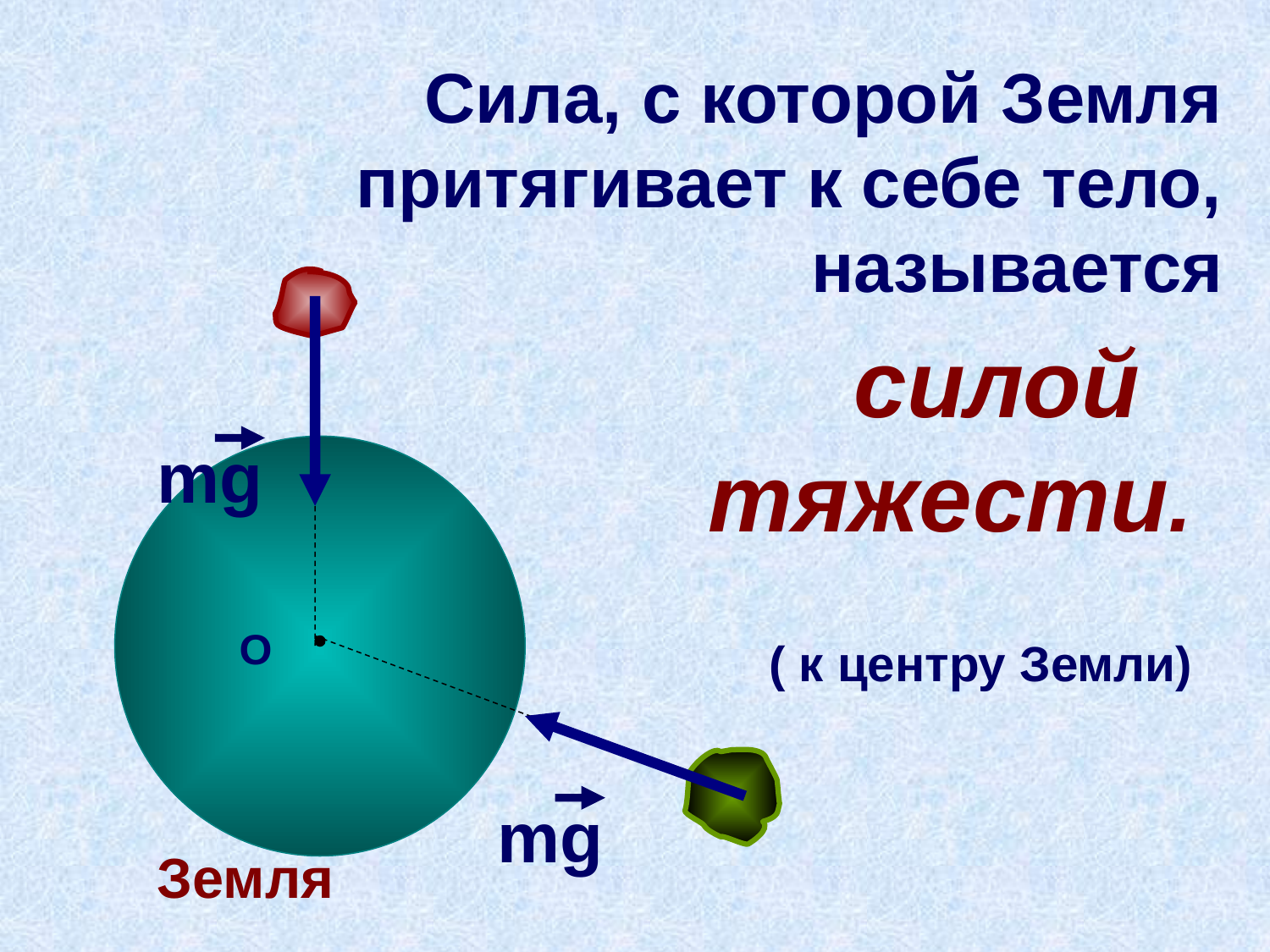

Сила, с которой Земля притягивает к себе тело, называется

силой   тяжести.
mg

О
( к центру Земли)

mg

Земля